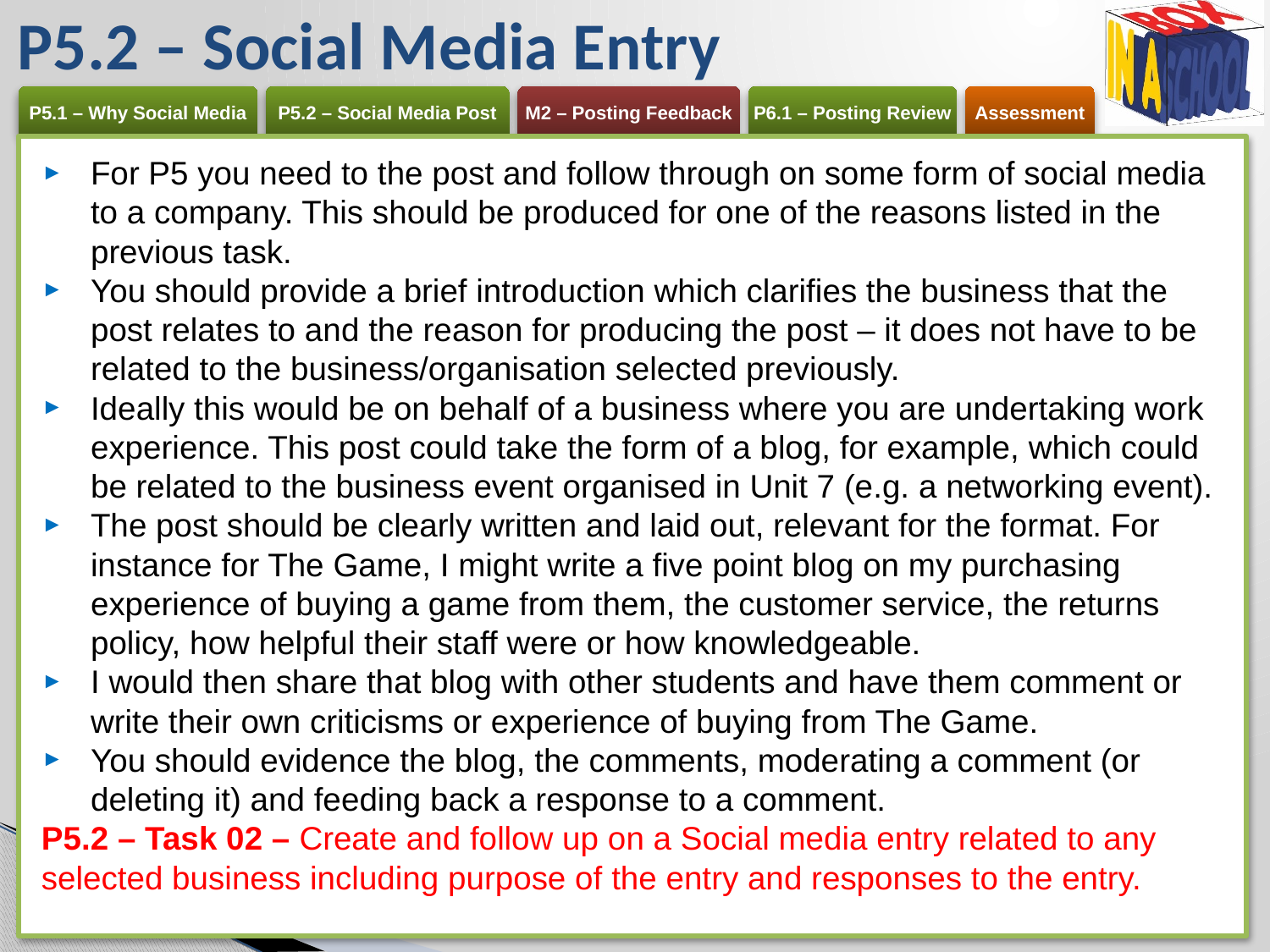

# P5.2 – Social Media Entry
For P5 you need to the post and follow through on some form of social media to a company. This should be produced for one of the reasons listed in the previous task.
You should provide a brief introduction which clarifies the business that the post relates to and the reason for producing the post – it does not have to be related to the business/organisation selected previously.
Ideally this would be on behalf of a business where you are undertaking work experience. This post could take the form of a blog, for example, which could be related to the business event organised in Unit 7 (e.g. a networking event).
The post should be clearly written and laid out, relevant for the format. For instance for The Game, I might write a five point blog on my purchasing experience of buying a game from them, the customer service, the returns policy, how helpful their staff were or how knowledgeable.
I would then share that blog with other students and have them comment or write their own criticisms or experience of buying from The Game.
You should evidence the blog, the comments, moderating a comment (or deleting it) and feeding back a response to a comment.
P5.2 – Task 02 – Create and follow up on a Social media entry related to any selected business including purpose of the entry and responses to the entry.